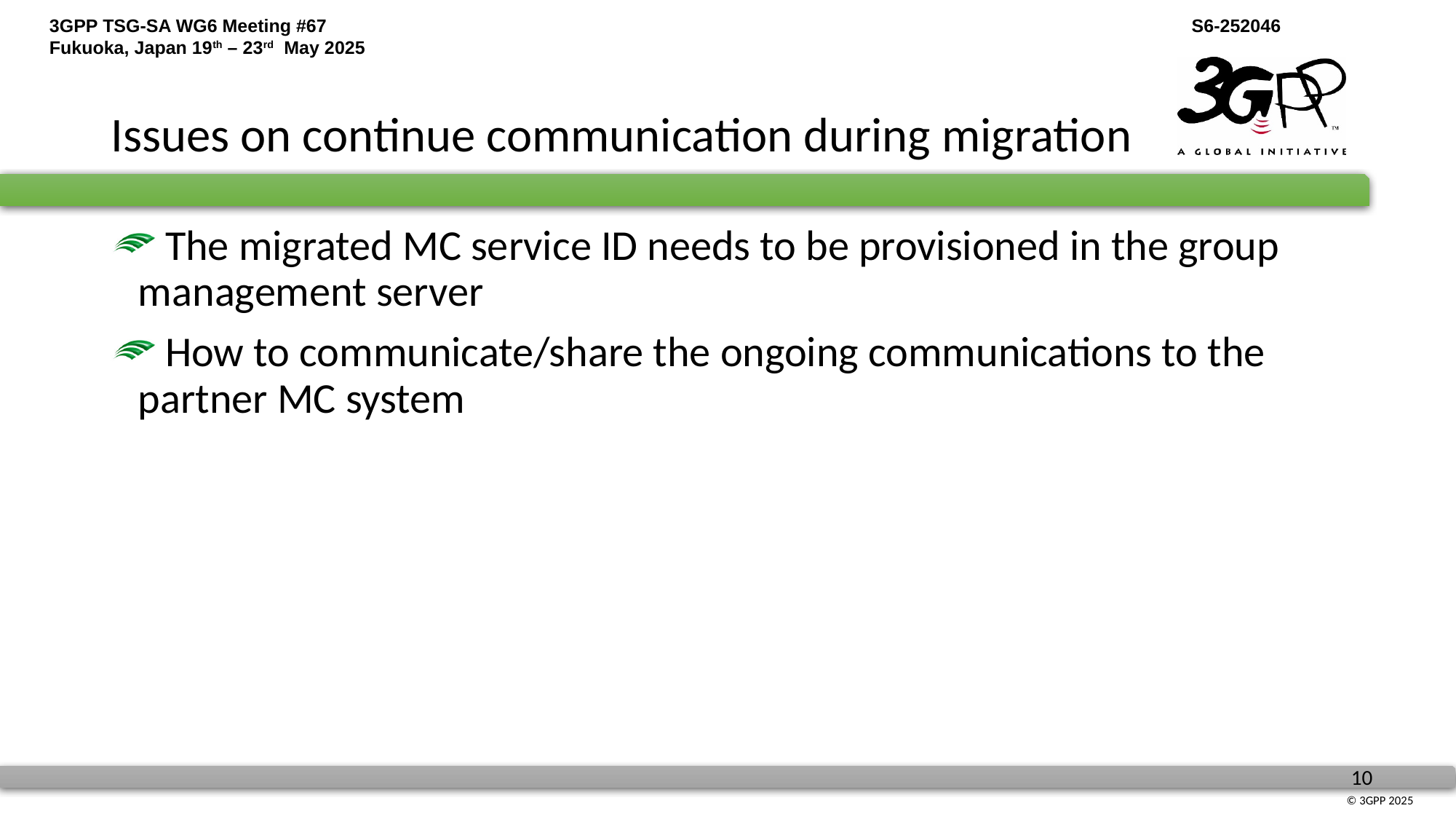

# Issues on continue communication during migration
 The migrated MC service ID needs to be provisioned in the group management server
 How to communicate/share the ongoing communications to the partner MC system